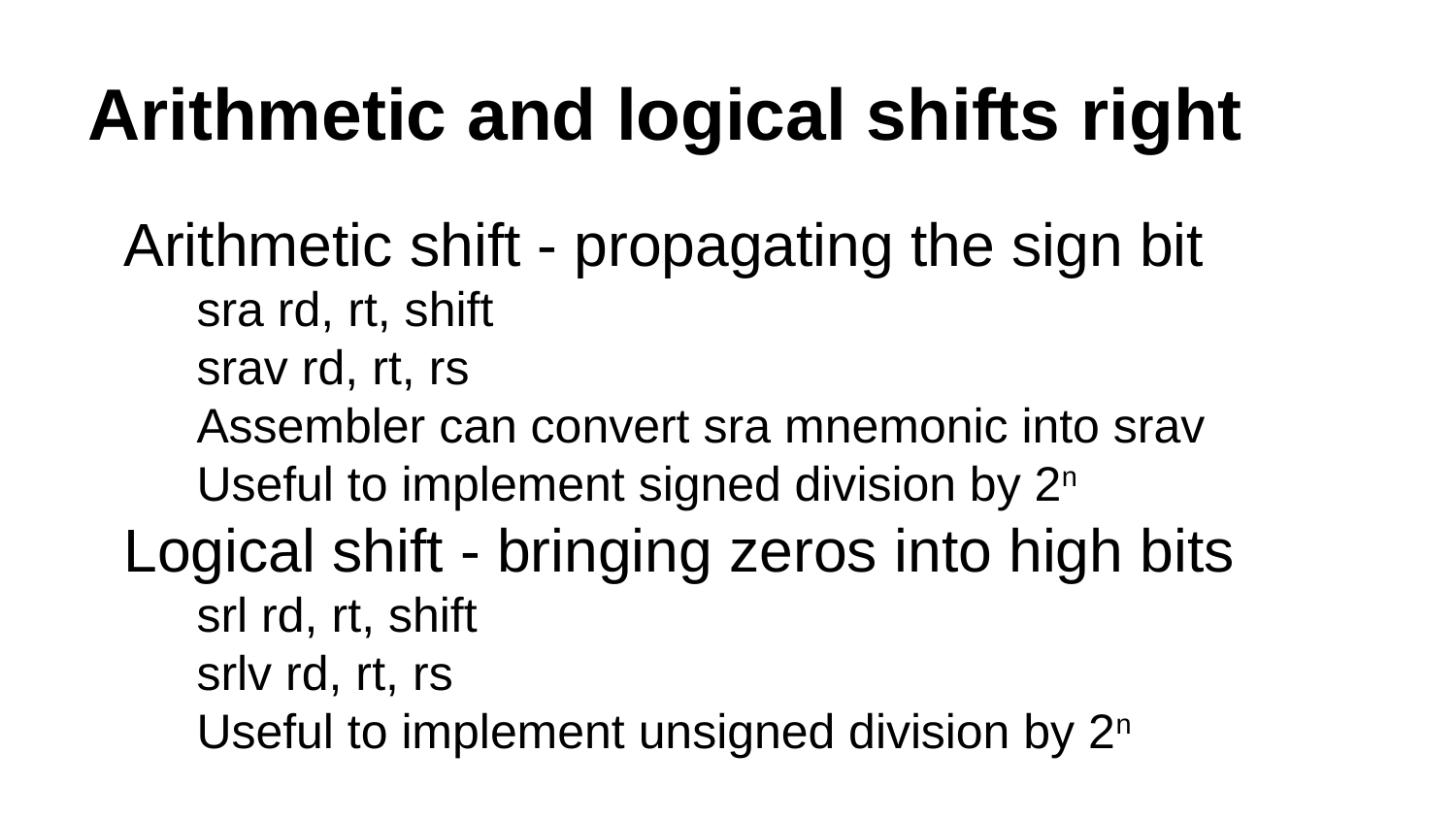

# Arithmetic and logical shifts right
Arithmetic shift - propagating the sign bit
sra rd, rt, shift
srav rd, rt, rs
Assembler can convert sra mnemonic into srav
Useful to implement signed division by 2n
Logical shift - bringing zeros into high bits
srl rd, rt, shift
srlv rd, rt, rs
Useful to implement unsigned division by 2n